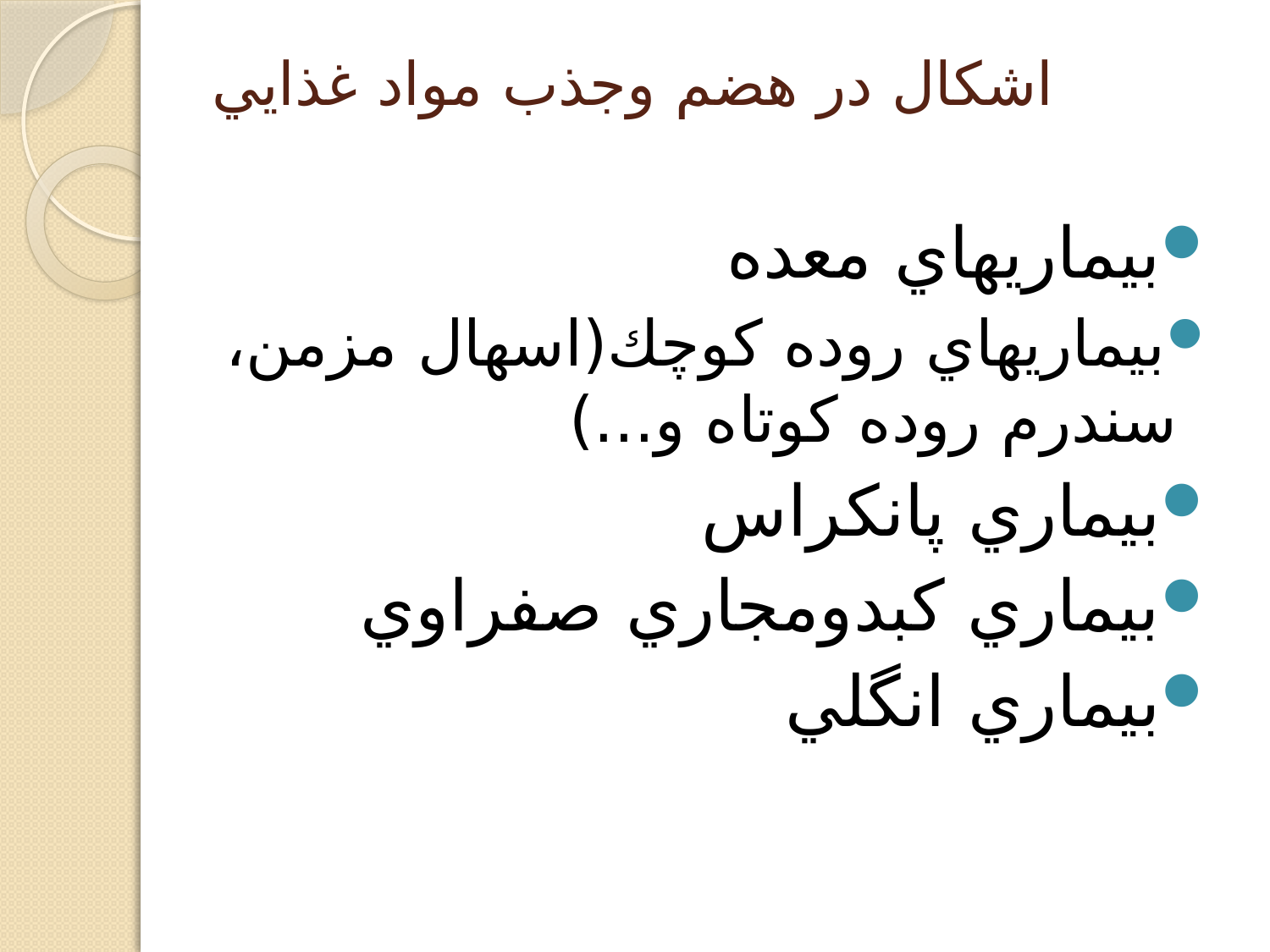

# اشكال در هضم وجذب مواد غذايي
بيماريهاي معده
بيماريهاي روده كوچك(اسهال مزمن، سندرم روده كوتاه و...)
بيماري پانكراس
بيماري كبدومجاري صفراوي
بيماري انگلي